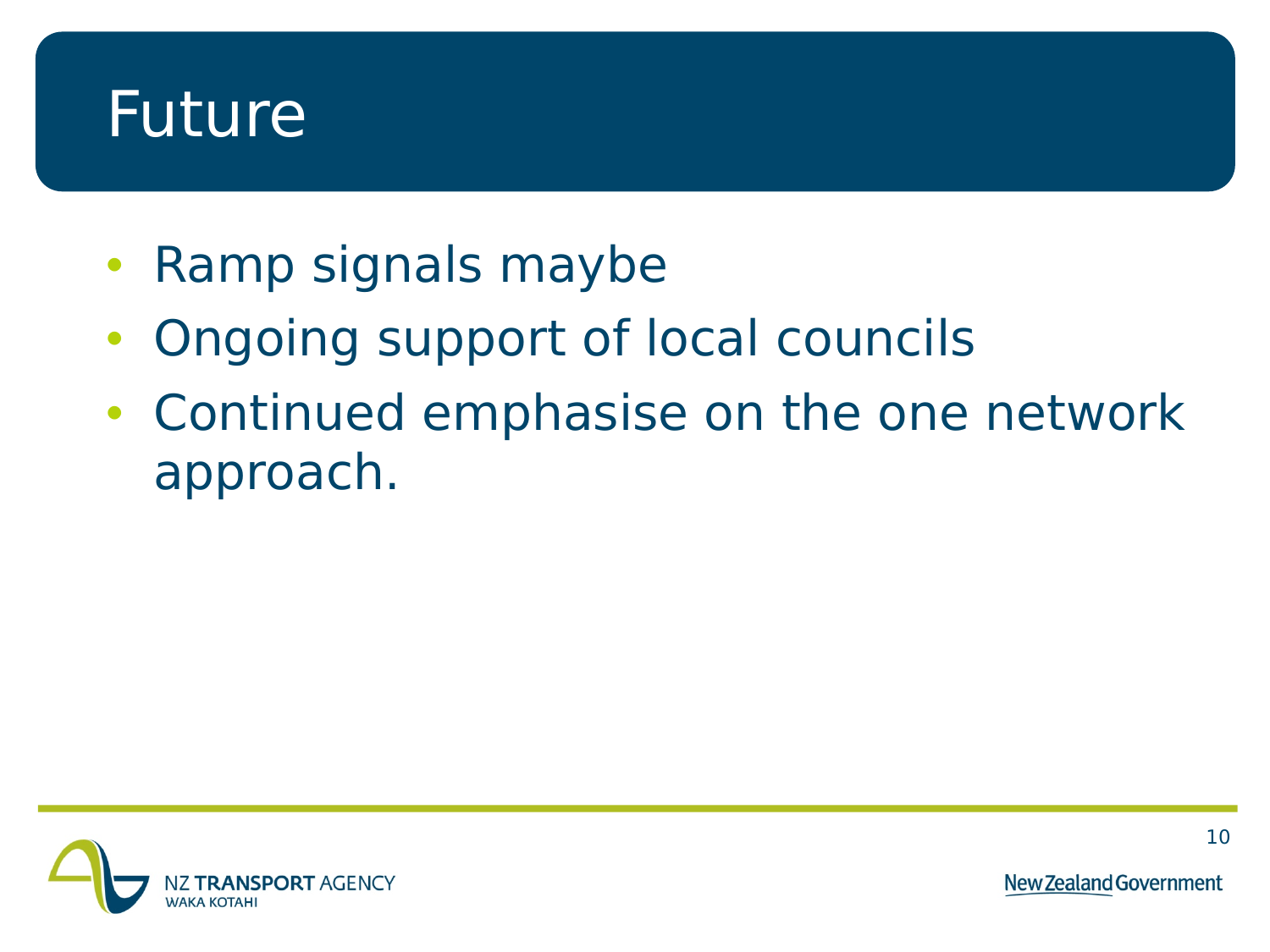

# Future
Ramp signals maybe
Ongoing support of local councils
Continued emphasise on the one network approach.
10